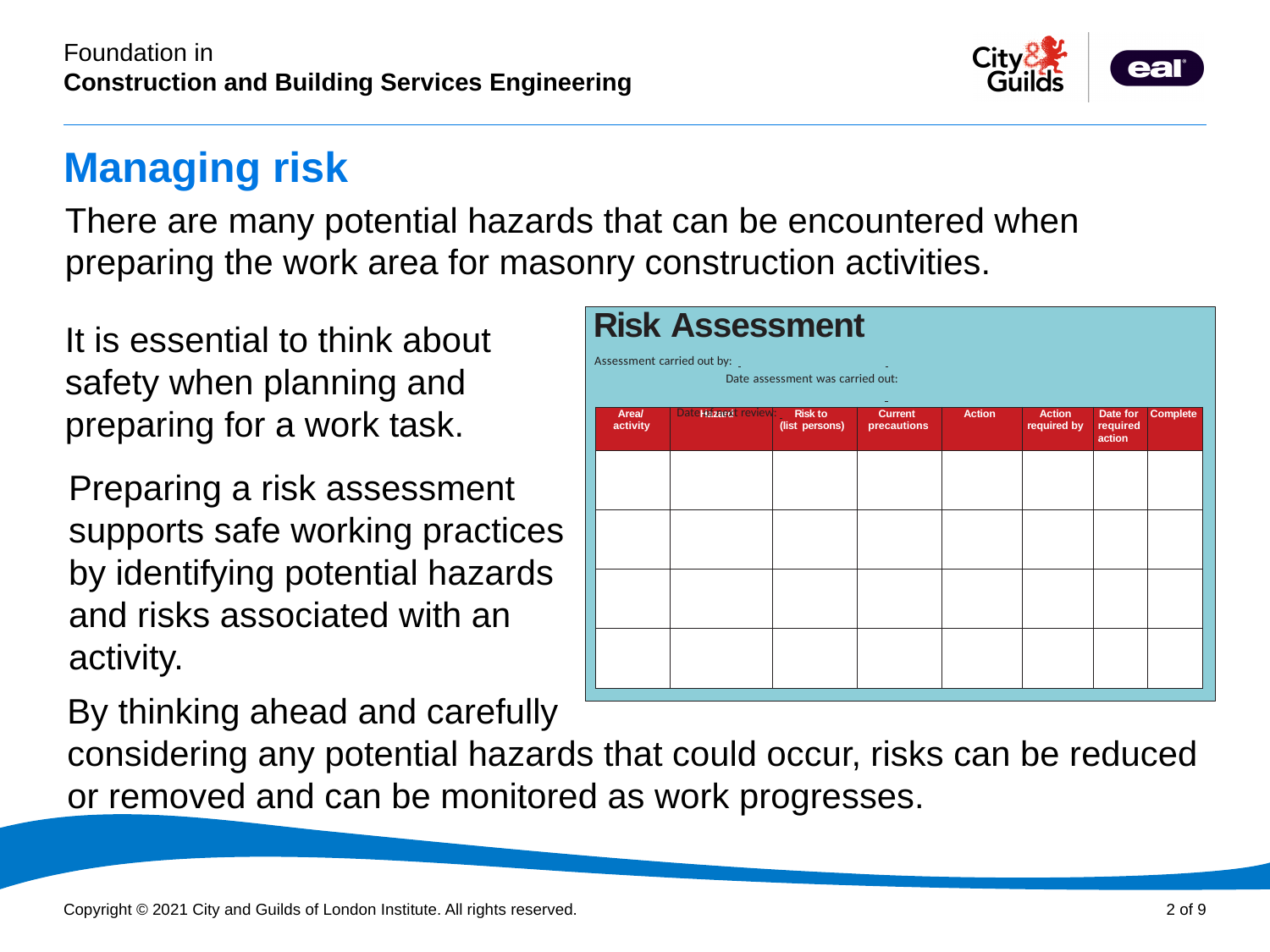

# Managing risk
There are many potential hazards that can be encountered when preparing the work area for masonry construction activities.
It is essential to think about
safety when planning and
preparing for a work task.

Risk Assessment
Assessment carried out by:   	                                                 Date assessment was carried out:   	                                      Date of next review:

| Area/ activity | Hazard | Risk to (list persons) | Current precautions | Action | Action required by | Date for required action | Complete |
| --- | --- | --- | --- | --- | --- | --- | --- |
|  |  |  |  |  |  |  |  |
|  |  |  |  |  |  |  |  |
|  |  |  |  |  |  |  |  |
|  |  |  |  |  |  |  |  |
Preparing a risk assessment supports safe working practices by identifying potential hazards and risks associated with an activity.

By thinking ahead and carefully
considering any potential hazards that could occur, risks can be reduced or removed and can be monitored as work progresses.